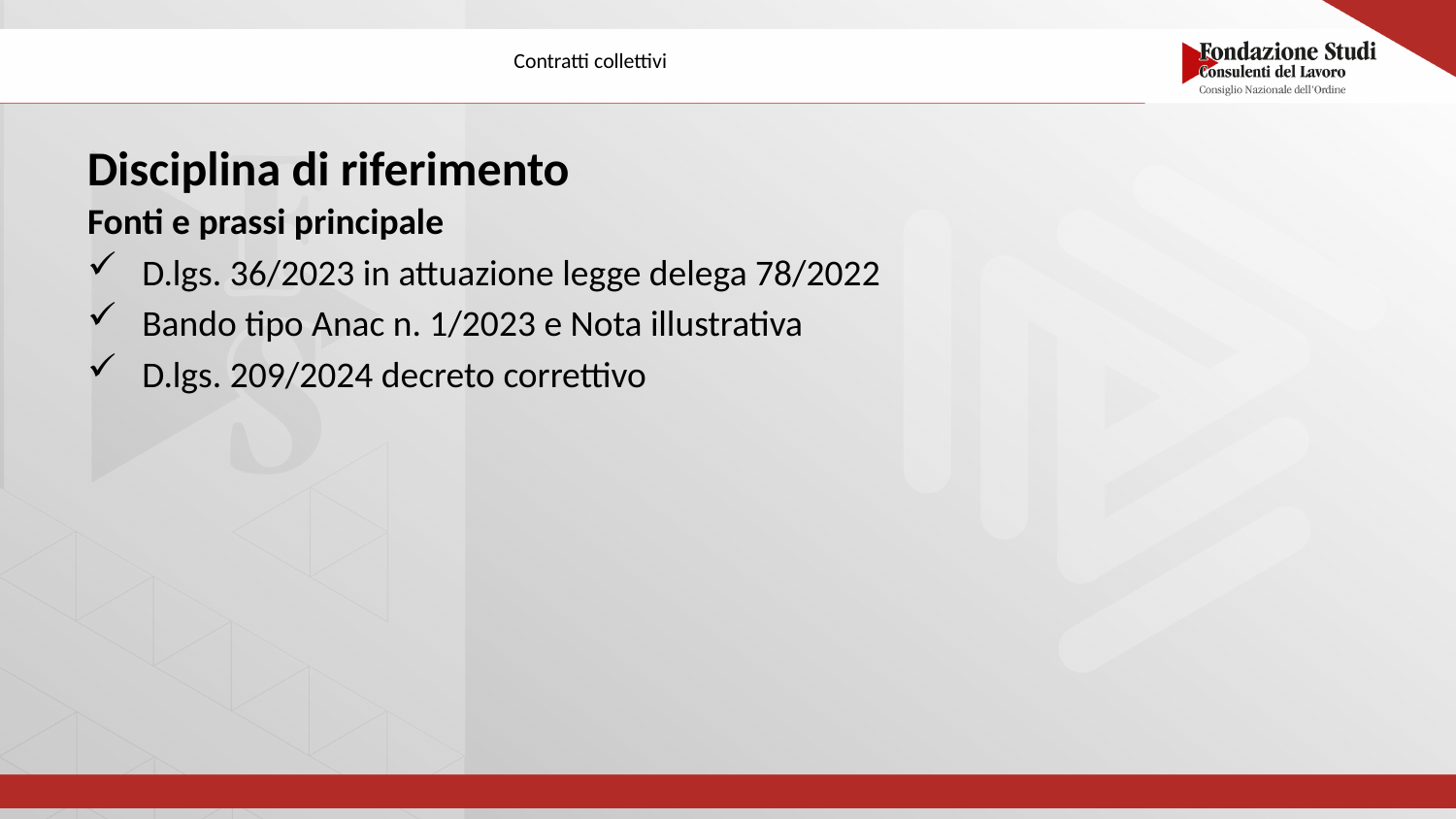

# Contratti collettivi
Disciplina di riferimento
Fonti e prassi principale
D.lgs. 36/2023 in attuazione legge delega 78/2022
Bando tipo Anac n. 1/2023 e Nota illustrativa
D.lgs. 209/2024 decreto correttivo